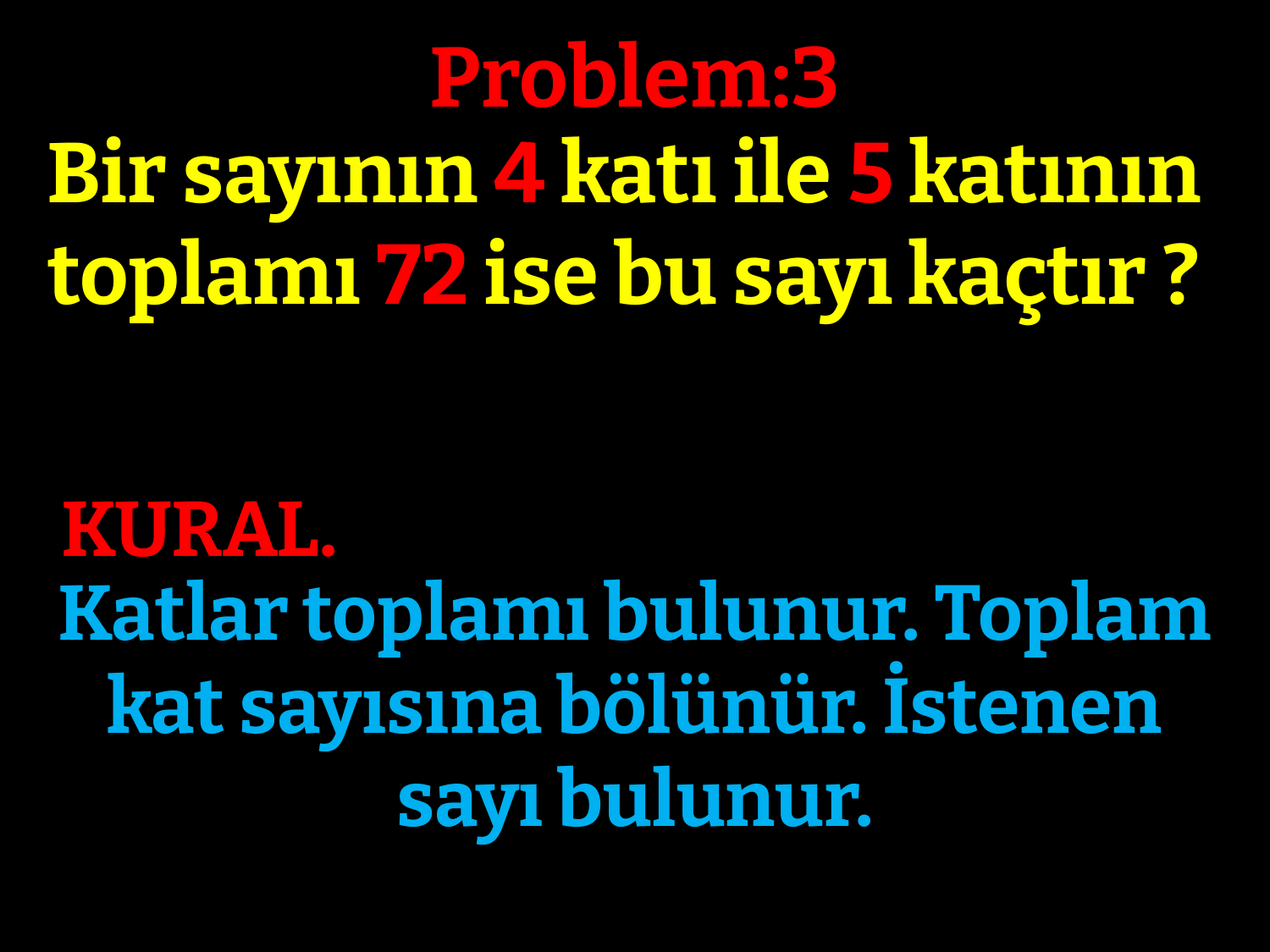

Problem:3
Bir sayının 4 katı ile 5 katının toplamı 72 ise bu sayı kaçtır ?
#
KURAL.
Katlar toplamı bulunur. Toplam kat sayısına bölünür. İstenen sayı bulunur.